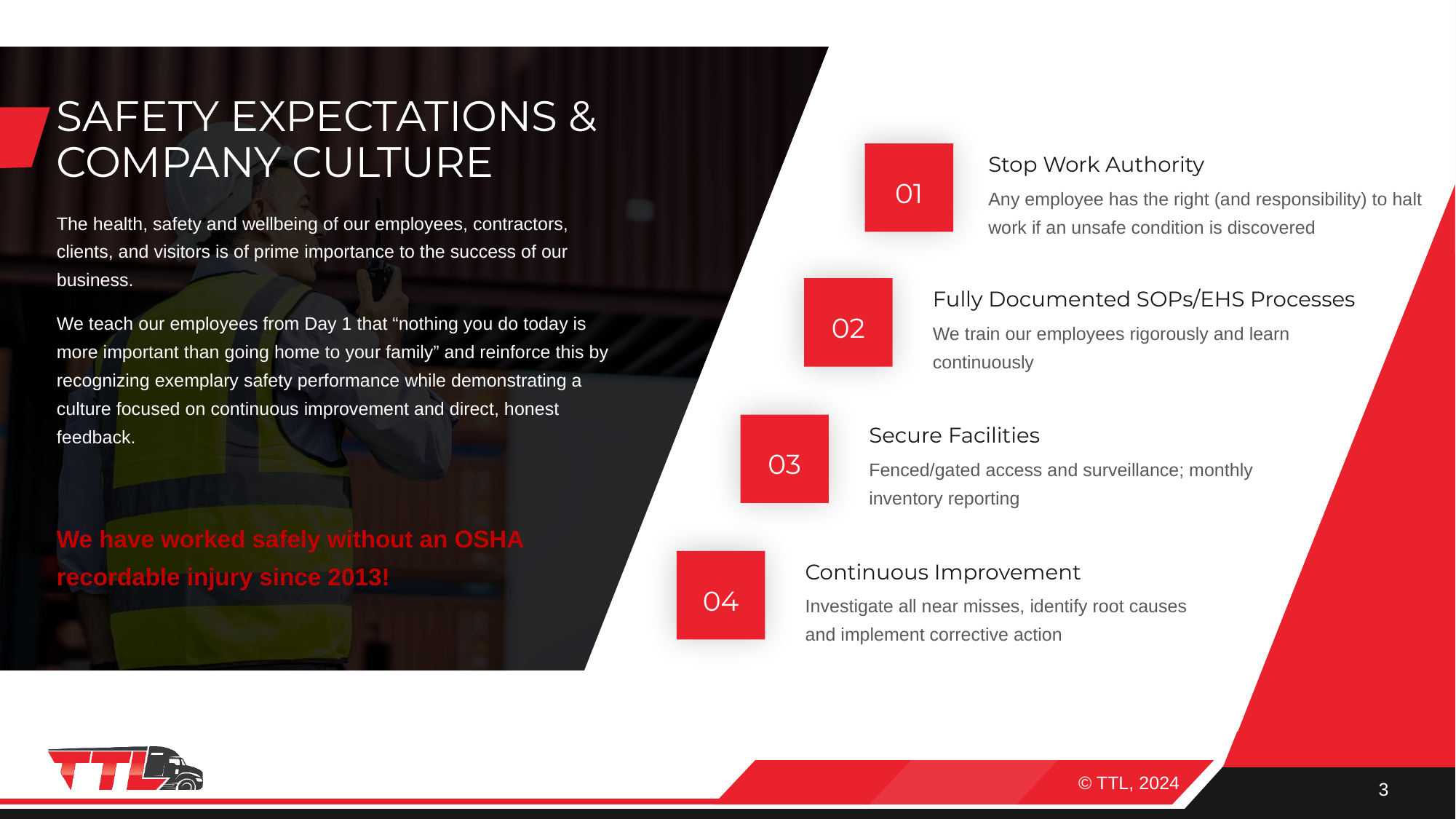

# SAFETY EXPECTATIONS & COMPANY CULTURE
01
Stop Work Authority
Any employee has the right (and responsibility) to halt work if an unsafe condition is discovered
The health, safety and wellbeing of our employees, contractors, clients, and visitors is of prime importance to the success of our business.
We teach our employees from Day 1 that “nothing you do today is more important than going home to your family” and reinforce this by recognizing exemplary safety performance while demonstrating a culture focused on continuous improvement and direct, honest feedback.

We have worked safely without an OSHA recordable injury since 2013!

02
Fully Documented SOPs/EHS Processes
We train our employees rigorously and learn continuously

03
Secure Facilities
Fenced/gated access and surveillance; monthly inventory reporting

04
Continuous Improvement
Investigate all near misses, identify root causes and implement corrective action

© TTL, 2024
3